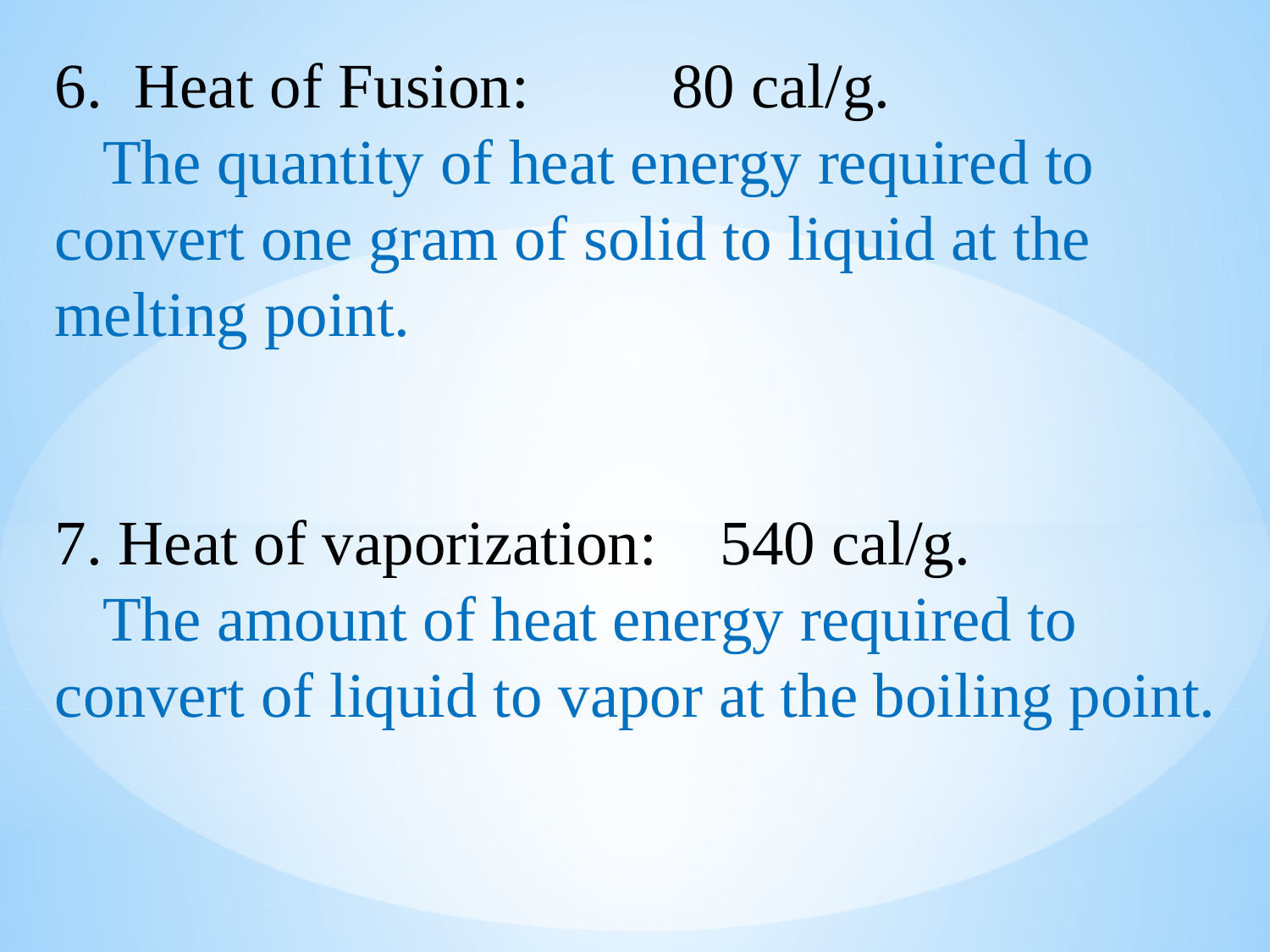

6.  Heat of Fusion:         80 cal/g.
   The quantity of heat energy required to convert one gram of solid to liquid at the melting point.

7. Heat of vaporization:    540 cal/g.
   The amount of heat energy required to convert of liquid to vapor at the boiling point.